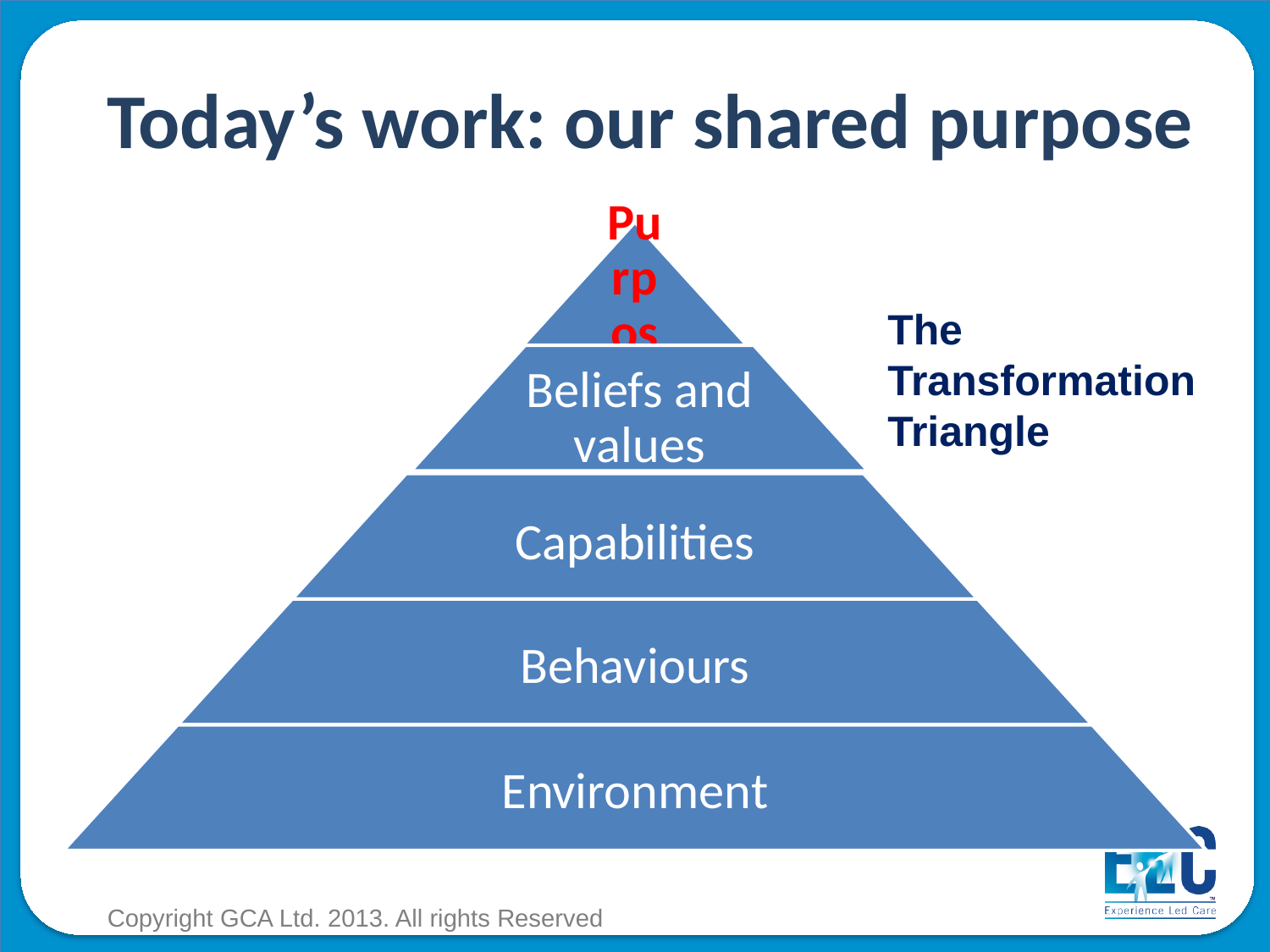

# Today’s work: our shared purpose
Purpose
Beliefs and values
Capabilities
Behaviours
Environment
The Transformation Triangle
Copyright GCA Ltd. 2013. All rights Reserved